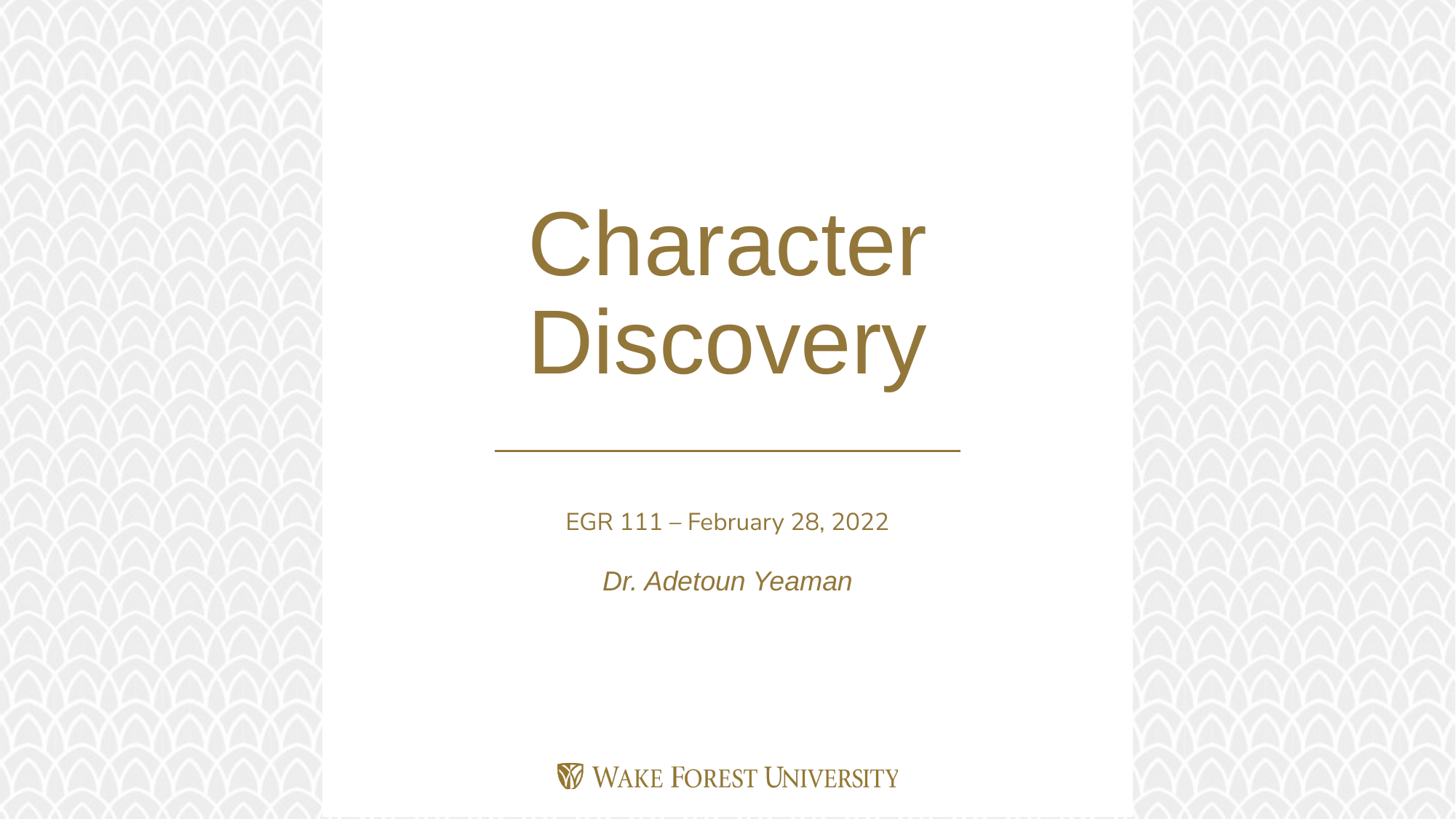

# Character Discovery
EGR 111 – February 28, 2022
Dr. Adetoun Yeaman